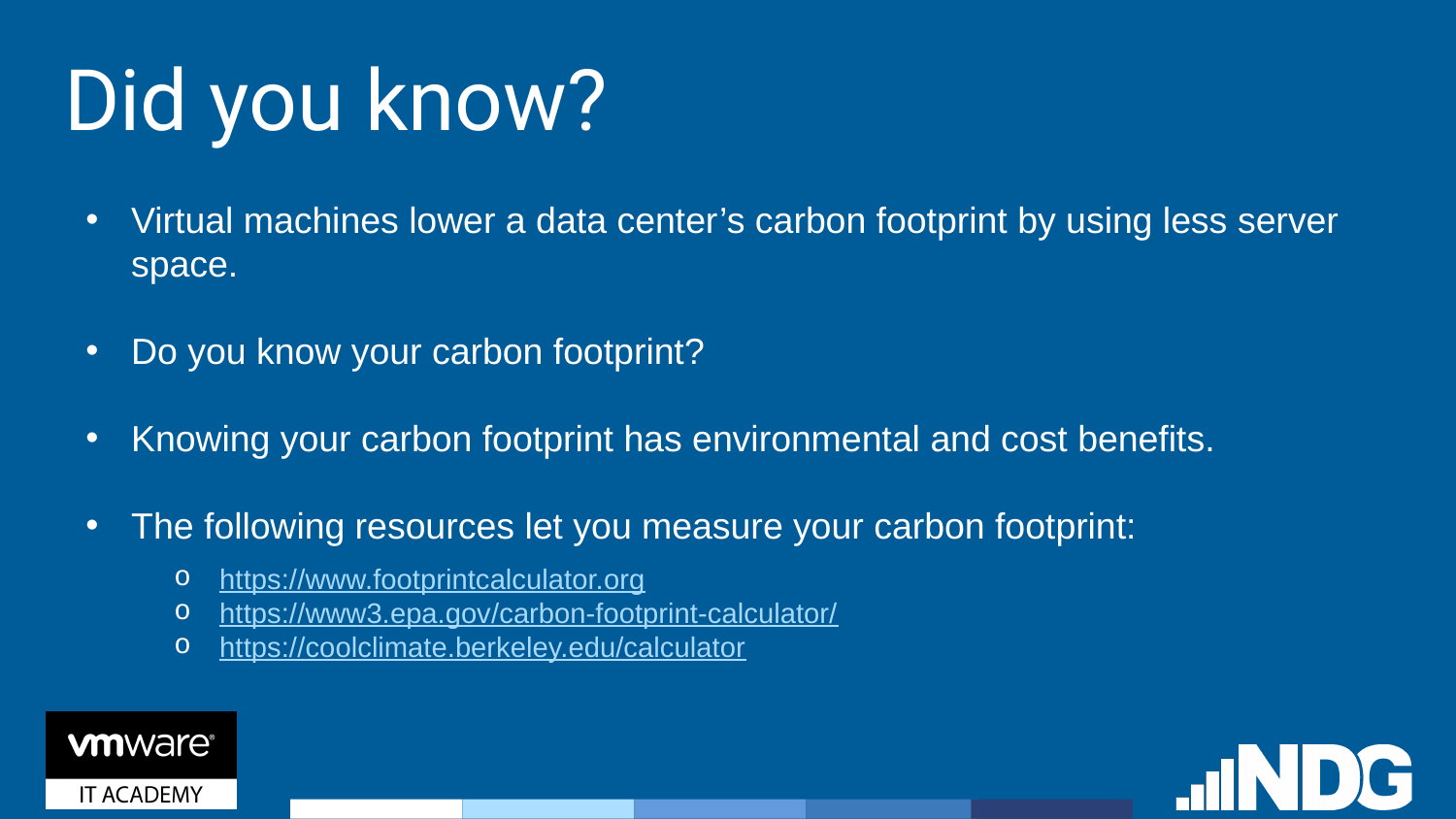

Did you know?
Virtual machines lower a data center’s carbon footprint by using less server space.

Do you know your carbon footprint?

Knowing your carbon footprint has environmental and cost benefits.

The following resources let you measure your carbon footprint:

https://www.footprintcalculator.org
https://www3.epa.gov/carbon-footprint-calculator/
https://coolclimate.berkeley.edu/calculator